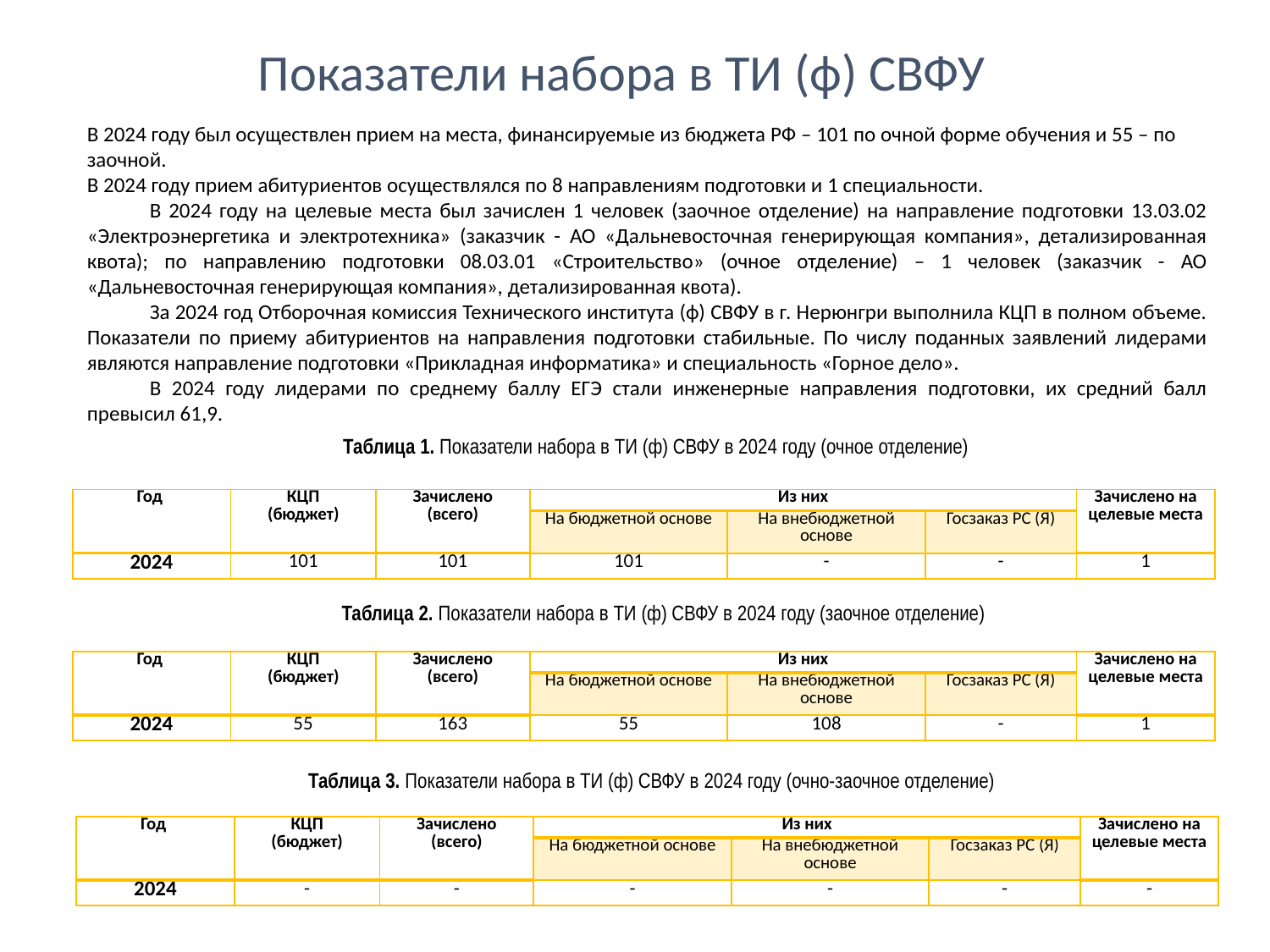

# Показатели набора в ТИ (ф) СВФУ
В 2024 году был осуществлен прием на места, финансируемые из бюджета РФ – 101 по очной форме обучения и 55 – по заочной.
В 2024 году прием абитуриентов осуществлялся по 8 направлениям подготовки и 1 специальности.
В 2024 году на целевые места был зачислен 1 человек (заочное отделение) на направление подготовки 13.03.02 «Электроэнергетика и электротехника» (заказчик - АО «Дальневосточная генерирующая компания», детализированная квота); по направлению подготовки 08.03.01 «Строительство» (очное отделение) – 1 человек (заказчик - АО «Дальневосточная генерирующая компания», детализированная квота).
За 2024 год Отборочная комиссия Технического института (ф) СВФУ в г. Нерюнгри выполнила КЦП в полном объеме. Показатели по приему абитуриентов на направления подготовки стабильные. По числу поданных заявлений лидерами являются направление подготовки «Прикладная информатика» и специальность «Горное дело».
В 2024 году лидерами по среднему баллу ЕГЭ стали инженерные направления подготовки, их средний балл превысил 61,9.
Таблица 1. Показатели набора в ТИ (ф) СВФУ в 2024 году (очное отделение)
| Год | КЦП (бюджет) | Зачислено (всего) | Из них |  |  | Зачислено на целевые места |
| --- | --- | --- | --- | --- | --- | --- |
|  |  |  | На бюджетной основе | На внебюджетной основе | Госзаказ РС (Я) |  |
| 2024 | 101 | 101 | 101 | - | - | 1 |
Таблица 2. Показатели набора в ТИ (ф) СВФУ в 2024 году (заочное отделение)
| Год | КЦП (бюджет) | Зачислено (всего) | Из них |  |  | Зачислено на целевые места |
| --- | --- | --- | --- | --- | --- | --- |
|  |  |  | На бюджетной основе | На внебюджетной основе | Госзаказ РС (Я) |  |
| 2024 | 55 | 163 | 55 | 108 | - | 1 |
Таблица 3. Показатели набора в ТИ (ф) СВФУ в 2024 году (очно-заочное отделение)
| Год | КЦП (бюджет) | Зачислено (всего) | Из них |  |  | Зачислено на целевые места |
| --- | --- | --- | --- | --- | --- | --- |
|  |  |  | На бюджетной основе | На внебюджетной основе | Госзаказ РС (Я) |  |
| 2024 | - | - | - | - | - | - |